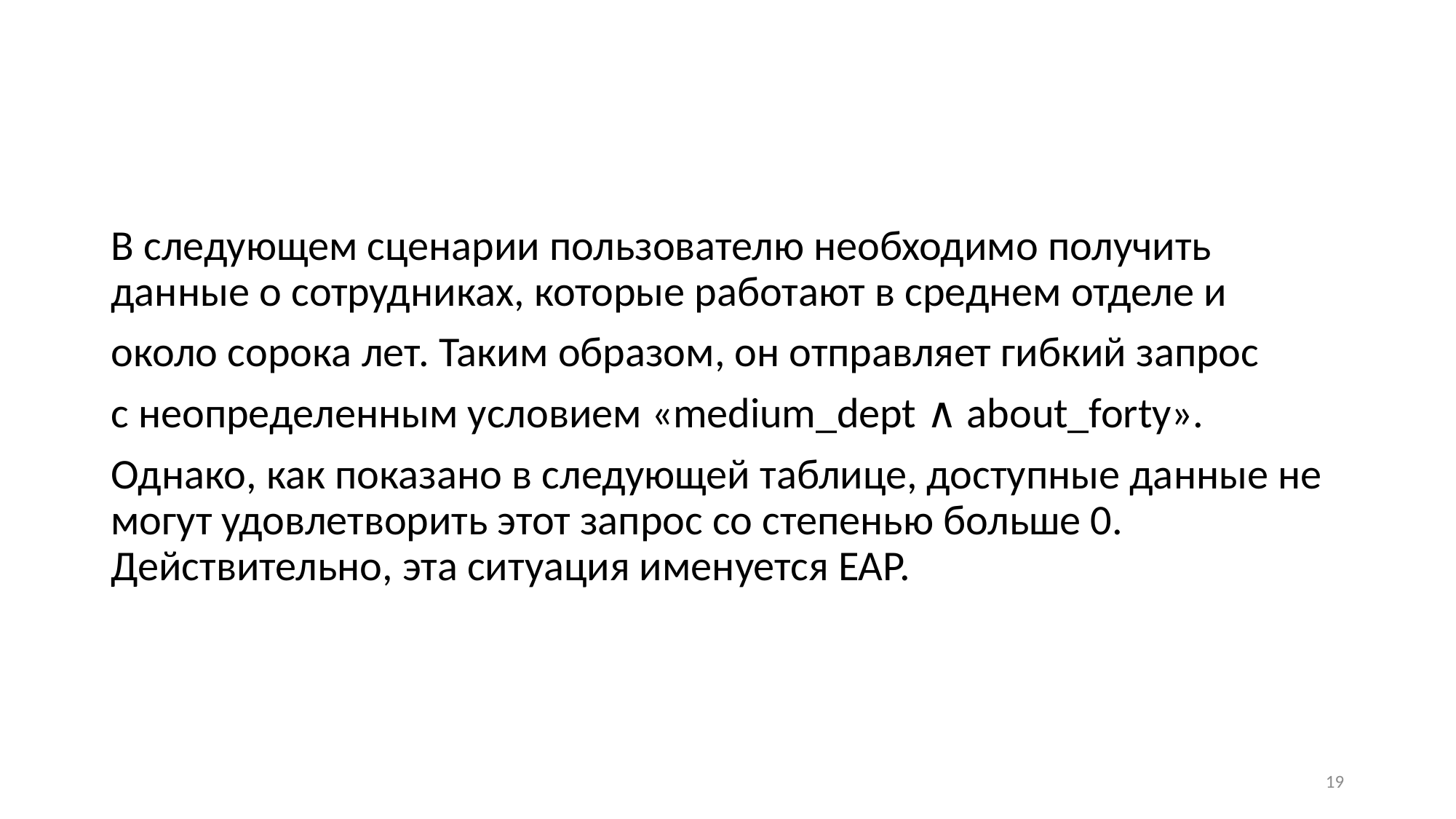

В следующем сценарии пользователю необходимо получить данные о сотрудниках, которые работают в среднем отделе и
около сорока лет. Таким образом, он отправляет гибкий запрос
с неопределенным условием «medium_dept ∧ about_forty».
Однако, как показано в следующей таблице, доступные данные не могут удовлетворить этот запрос со степенью больше 0. Действительно, эта ситуация именуется EAP.

19